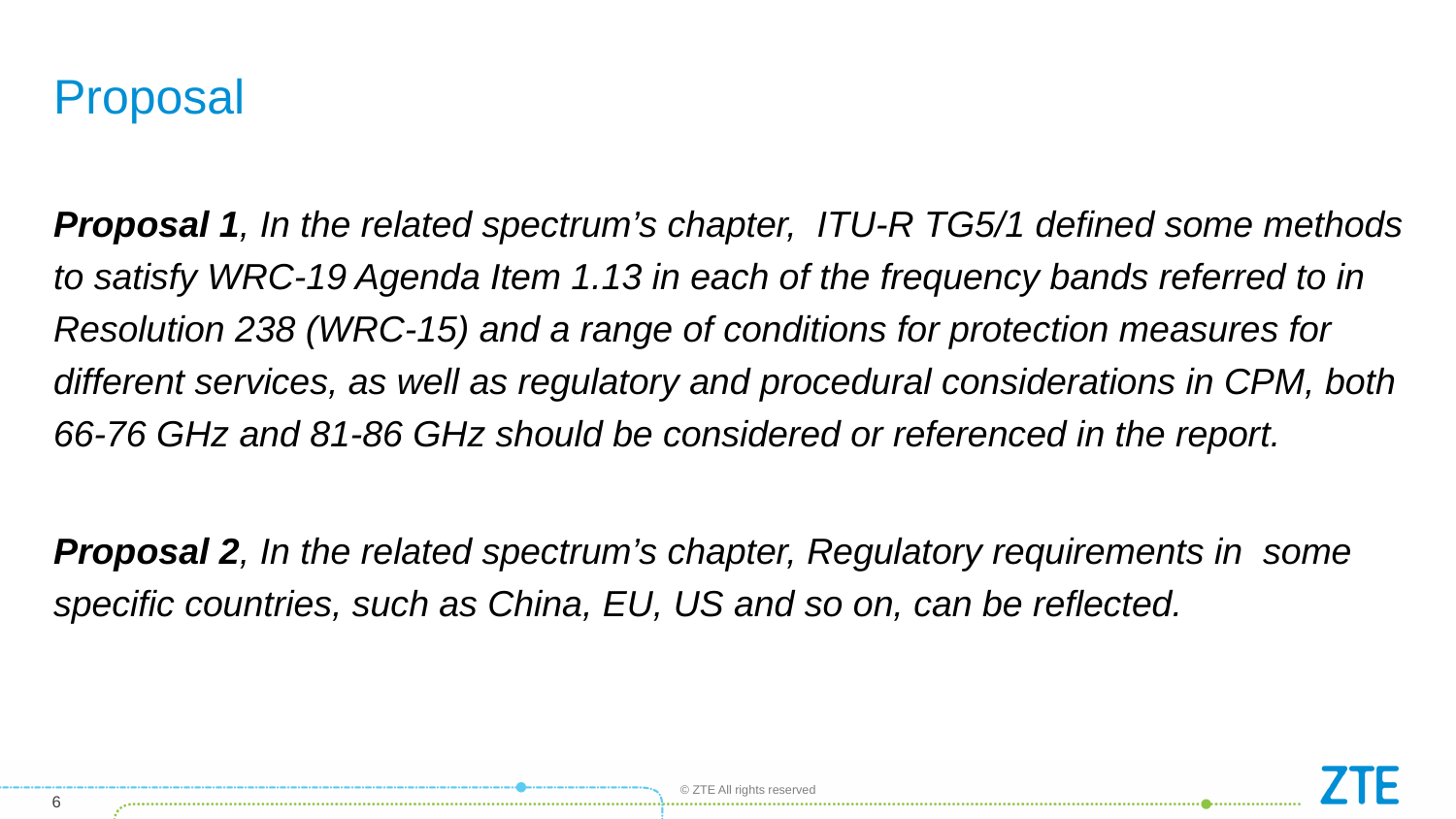

# Proposal
Proposal 1, In the related spectrum’s chapter,  ITU-R TG5/1 defined some methods to satisfy WRC-19 Agenda Item 1.13 in each of the frequency bands referred to in Resolution 238 (WRC-15) and a range of conditions for protection measures for different services, as well as regulatory and procedural considerations in CPM, both 66-76 GHz and 81-86 GHz should be considered or referenced in the report.

Proposal 2, In the related spectrum’s chapter, Regulatory requirements in  some specific countries, such as China, EU, US and so on, can be reflected.